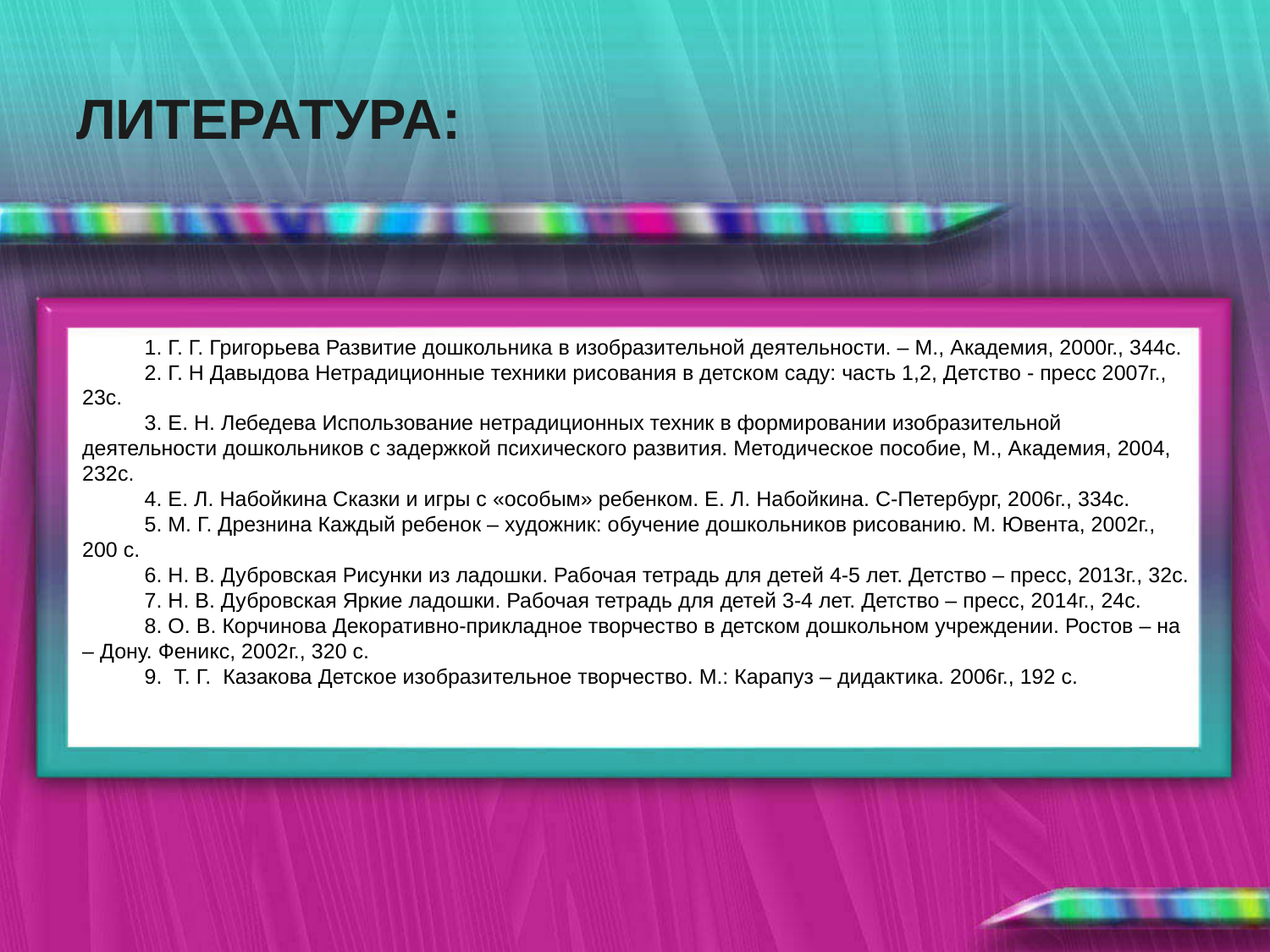

# ЛИТЕРАТУРА:
1. Г. Г. Григорьева Развитие дошкольника в изобразительной деятельности. – М., Академия, 2000г., 344с.
2. Г. Н Давыдова Нетрадиционные техники рисования в детском саду: часть 1,2, Детство - пресс 2007г., 23с.
3. Е. Н. Лебедева Использование нетрадиционных техник в формировании изобразительной деятельности дошкольников с задержкой психического развития. Методическое пособие, М., Академия, 2004, 232с.
4. Е. Л. Набойкина Сказки и игры с «особым» ребенком. Е. Л. Набойкина. С-Петербург, 2006г., 334с.
5. М. Г. Дрезнина Каждый ребенок – художник: обучение дошкольников рисованию. М. Ювента, 2002г., 200 с.
6. Н. В. Дубровская Рисунки из ладошки. Рабочая тетрадь для детей 4-5 лет. Детство – пресс, 2013г., 32с.
7. Н. В. Дубровская Яркие ладошки. Рабочая тетрадь для детей 3-4 лет. Детство – пресс, 2014г., 24с.
8. О. В. Корчинова Декоративно-прикладное творчество в детском дошкольном учреждении. Ростов – на – Дону. Феникс, 2002г., 320 с.
9.  Т. Г.  Казакова Детское изобразительное творчество. М.: Карапуз – дидактика. 2006г., 192 с.